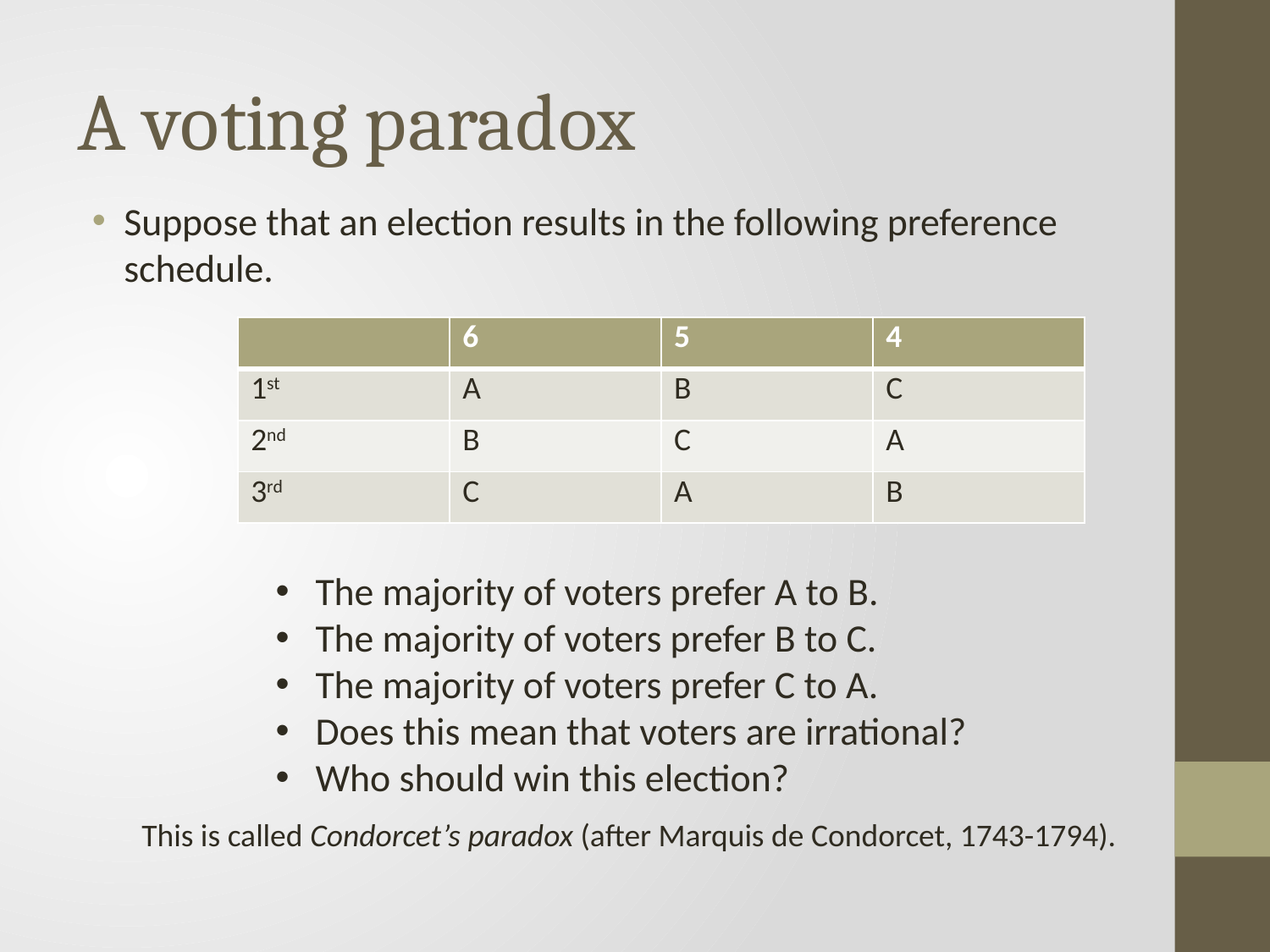

# A voting paradox
Suppose that an election results in the following preference schedule.
|  | 6 | 5 | 4 |
| --- | --- | --- | --- |
| 1st | A | B | C |
| 2nd | B | C | A |
| 3rd | C | A | B |
The majority of voters prefer A to B.
The majority of voters prefer B to C.
The majority of voters prefer C to A.
Does this mean that voters are irrational?
Who should win this election?
This is called Condorcet’s paradox (after Marquis de Condorcet, 1743-1794).